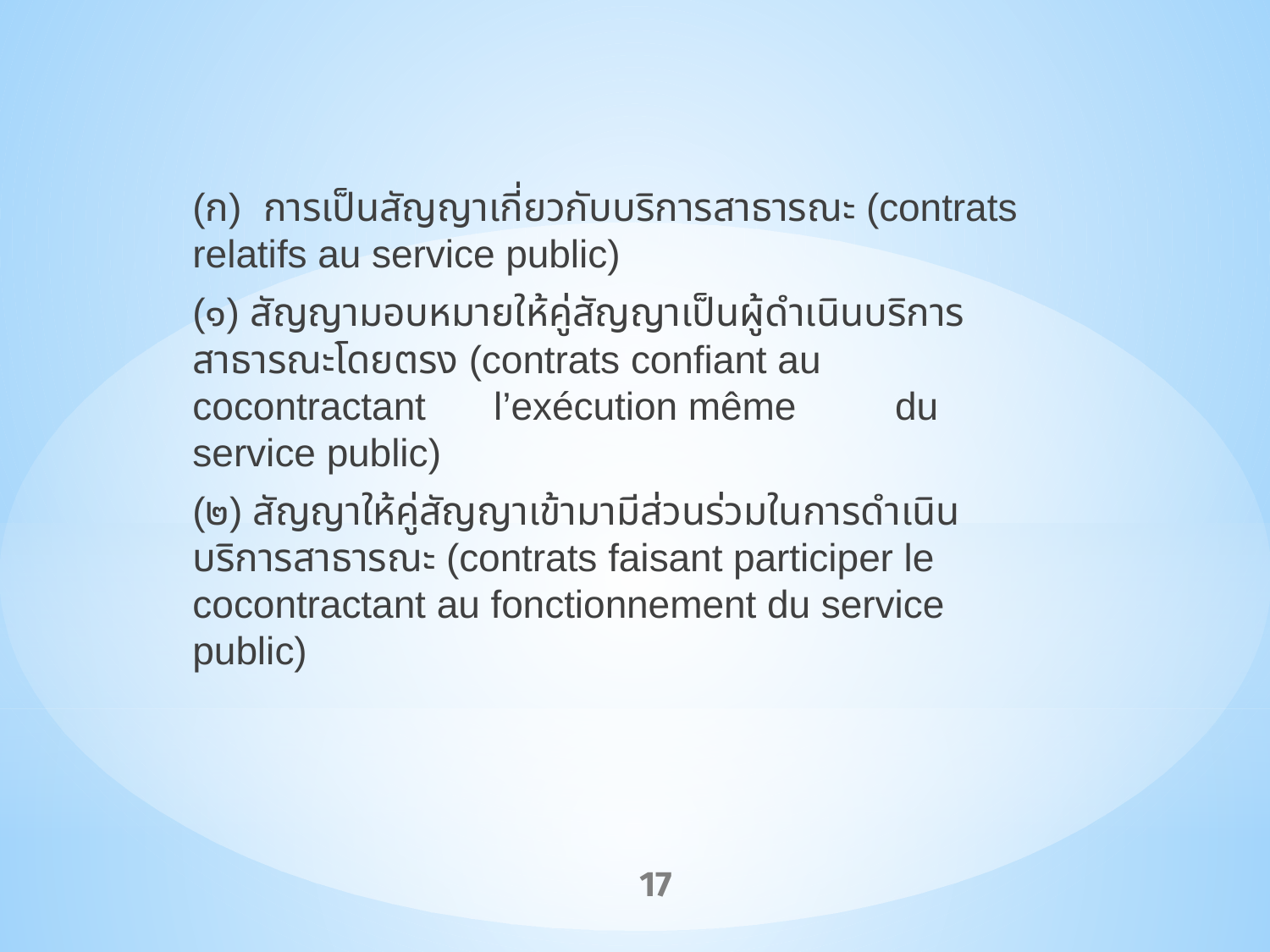

(ก)  การเป็นสัญญาเกี่ยวกับบริการสาธารณะ (contrats relatifs au service public)
	(๑) สัญญามอบหมายให้คู่สัญญาเป็นผู้ดำเนินบริการ	สาธารณะโดยตรง (contrats confiant au cocontractant 	l’exécution même 	du service public)
	(๒) สัญญาให้คู่สัญญาเข้ามามีส่วนร่วมในการดำเนิน	บริการสาธารณะ (contrats faisant participer le 	cocontractant au fonctionnement du service public)
17